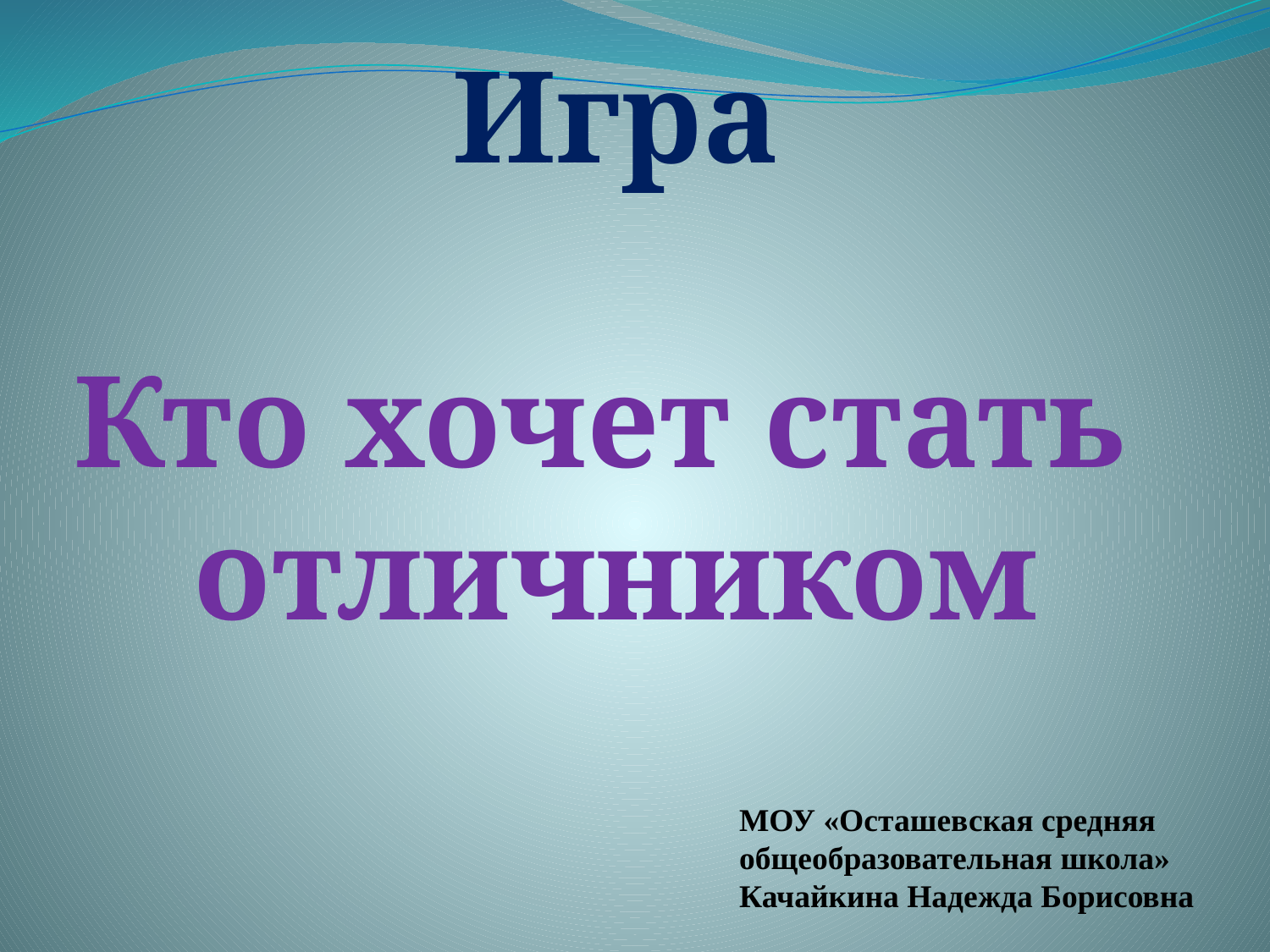

Игра

Кто хочет стать
отличником
МОУ «Осташевская средняя
общеобразовательная школа»
Качайкина Надежда Борисовна